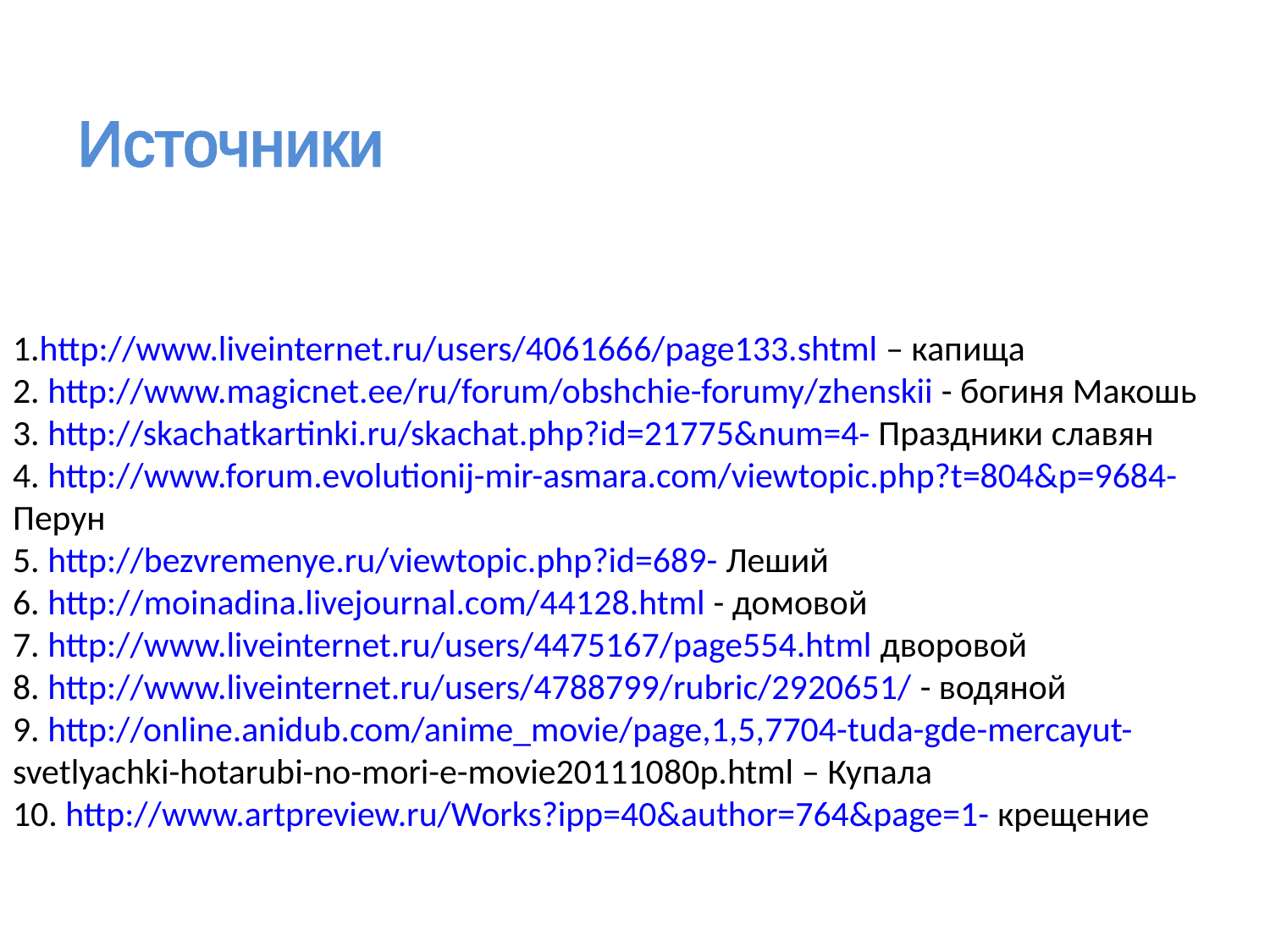

Источники

1.http://www.liveinternet.ru/users/4061666/page133.shtml – капища
2. http://www.magicnet.ee/ru/forum/obshchie-forumy/zhenskii - богиня Макошь
3. http://skachatkartinki.ru/skachat.php?id=21775&num=4- Праздники славян
4. http://www.forum.evolutionij-mir-asmara.com/viewtopic.php?t=804&p=9684-
Перун
5. http://bezvremenye.ru/viewtopic.php?id=689- Леший
6. http://moinadina.livejournal.com/44128.html - домовой
7. http://www.liveinternet.ru/users/4475167/page554.html дворовой
8. http://www.liveinternet.ru/users/4788799/rubric/2920651/ - водяной
9. http://online.anidub.com/anime_movie/page,1,5,7704-tuda-gde-mercayut-
svetlyachki-hotarubi-no-mori-e-movie20111080p.html – Купала
10. http://www.artpreview.ru/Works?ipp=40&author=764&page=1- крещение